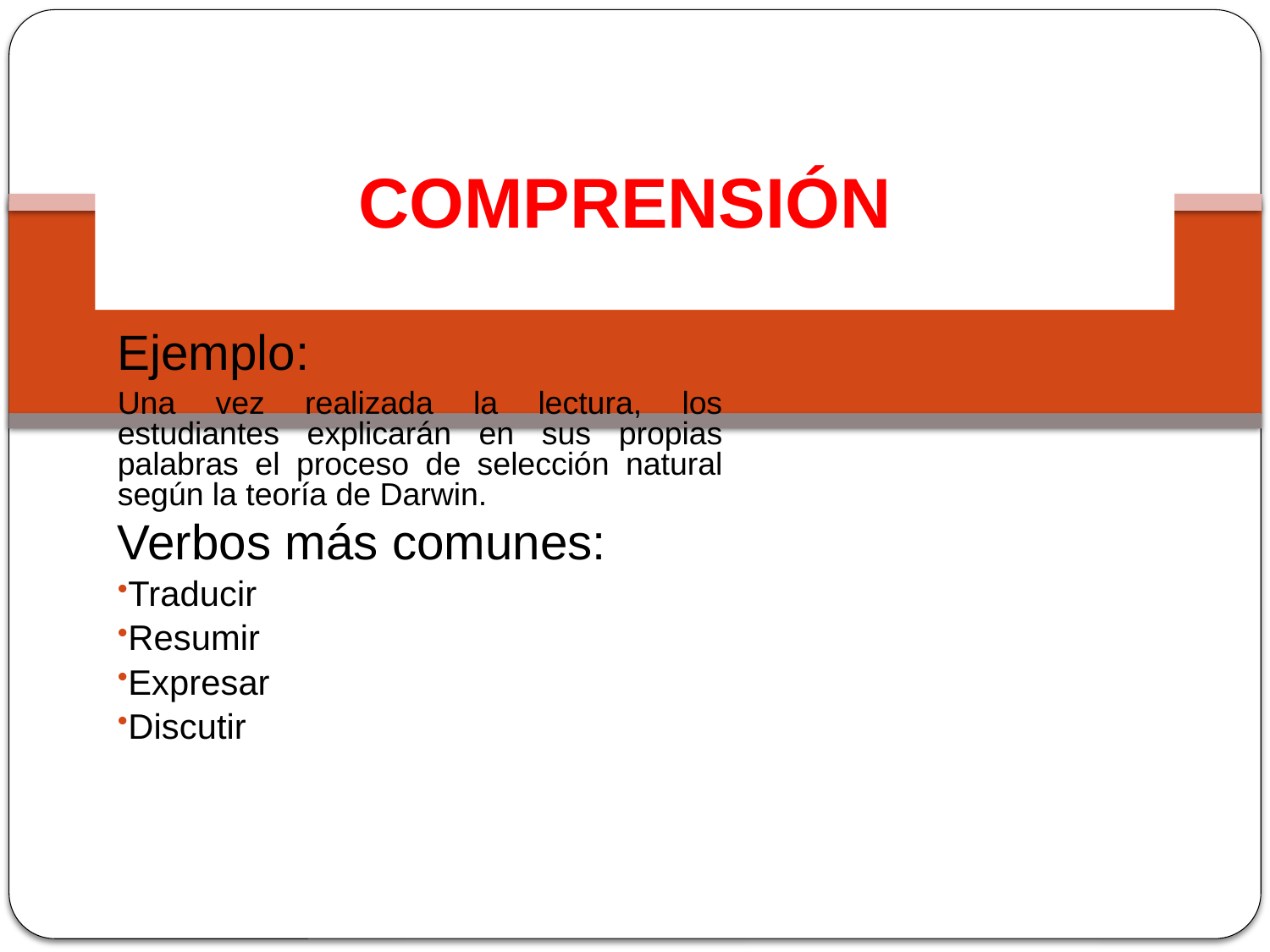

# COMPRENSIÓN
Ejemplo:
Una vez realizada la lectura, los estudiantes explicarán en sus propias palabras el proceso de selección natural según la teoría de Darwin.
Verbos más comunes:
Traducir
Resumir
Expresar
Discutir